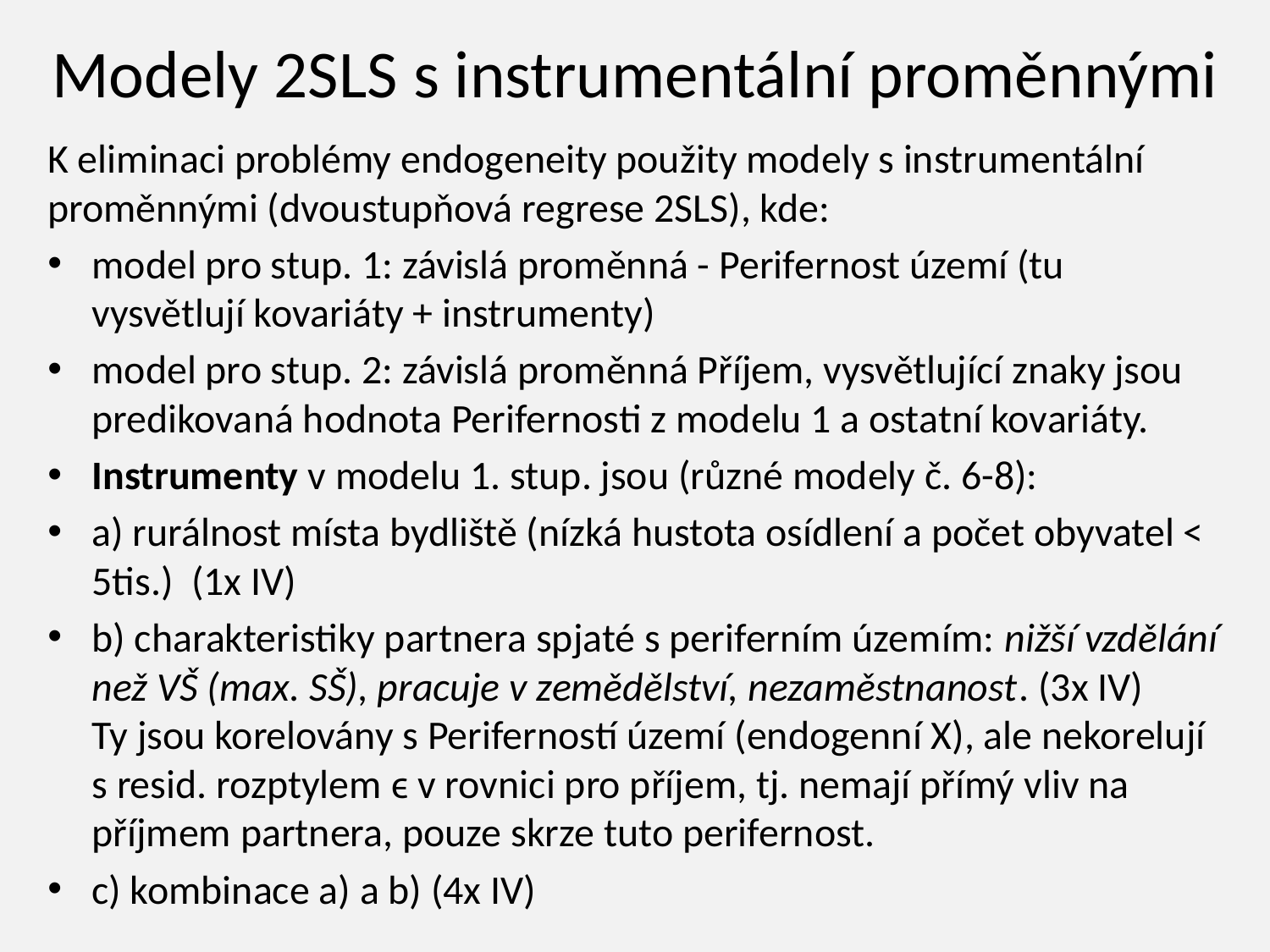

# Modely 2SLS s instrumentální proměnnými
K eliminaci problémy endogeneity použity modely s instrumentální proměnnými (dvoustupňová regrese 2SLS), kde:
model pro stup. 1: závislá proměnná - Perifernost území (tu vysvětlují kovariáty + instrumenty)
model pro stup. 2: závislá proměnná Příjem, vysvětlující znaky jsou predikovaná hodnota Perifernosti z modelu 1 a ostatní kovariáty.
Instrumenty v modelu 1. stup. jsou (různé modely č. 6-8):
a) rurálnost místa bydliště (nízká hustota osídlení a počet obyvatel < 5tis.)  (1x IV)
b) charakteristiky partnera spjaté s periferním územím: nižší vzdělání než VŠ (max. SŠ), pracuje v zemědělství, nezaměstnanost. (3x IV)
Ty jsou korelovány s Periferností území (endogenní X), ale nekorelují s resid. rozptylem ϵ v rovnici pro příjem, tj. nemají přímý vliv na příjmem partnera, pouze skrze tuto perifernost.
c) kombinace a) a b) (4x IV)